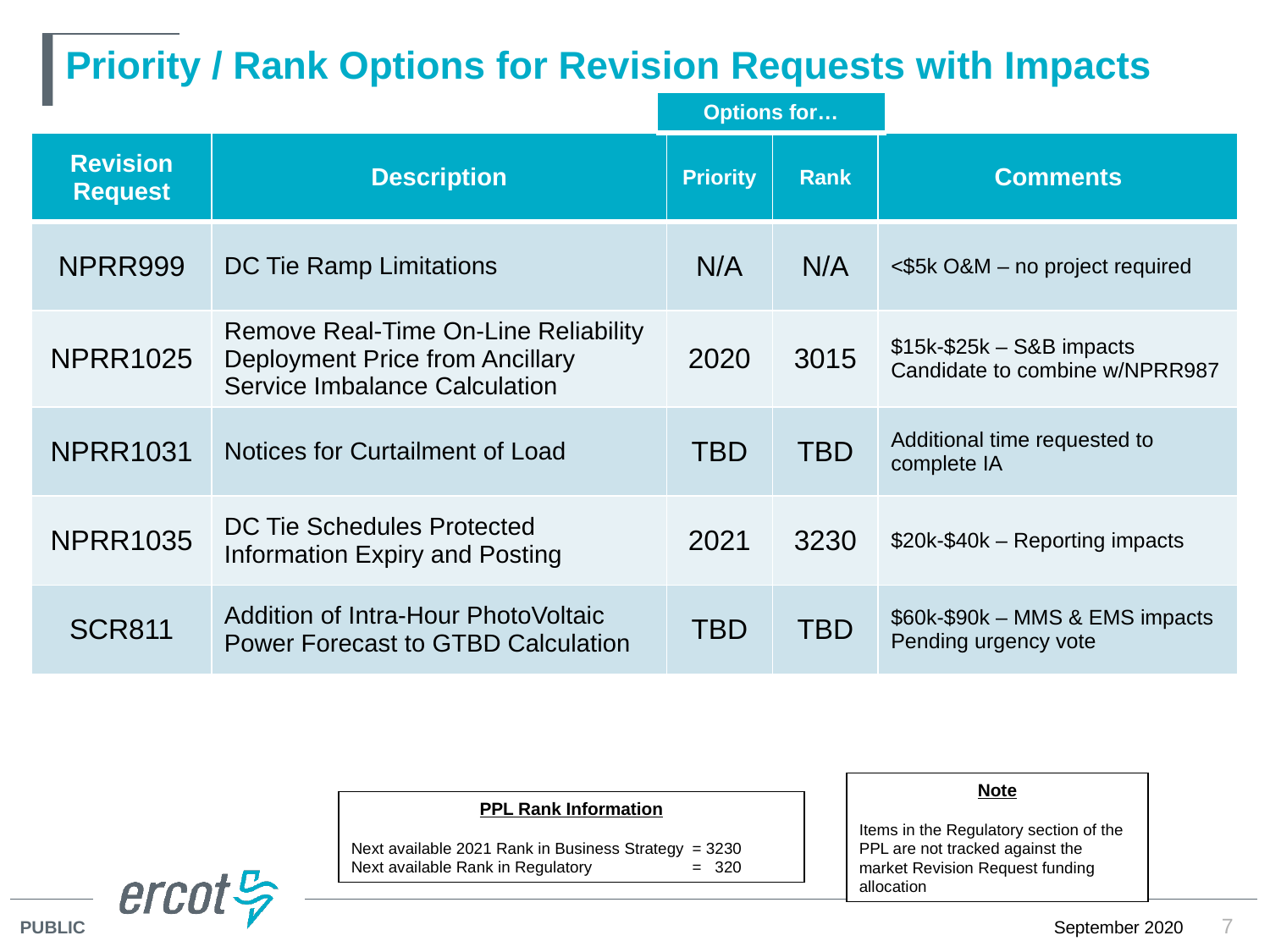

# Priority / Rank Options for Revision Requests with Impacts
| Options for… |
| --- |
| Revision Request | Description | Priority | Rank | Comments |
| --- | --- | --- | --- | --- |
| NPRR999 | DC Tie Ramp Limitations | N/A | N/A | <$5k O&M – no project required |
| NPRR1025 | Remove Real-Time On-Line Reliability Deployment Price from Ancillary Service Imbalance Calculation | 2020 | 3015 | $15k-$25k – S&B impacts Candidate to combine w/NPRR987 |
| NPRR1031 | Notices for Curtailment of Load | TBD | TBD | Additional time requested to complete IA |
| NPRR1035 | DC Tie Schedules Protected Information Expiry and Posting | 2021 | 3230 | $20k-$40k – Reporting impacts |
| SCR811 | Addition of Intra-Hour PhotoVoltaic Power Forecast to GTBD Calculation | TBD | TBD | $60k-$90k – MMS & EMS impacts Pending urgency vote |
Note

Items in the Regulatory section of the PPL are not tracked against the market Revision Request funding allocation
PPL Rank Information

Next available 2021 Rank in Business Strategy 	= 3230
Next available Rank in Regulatory	=   320
7